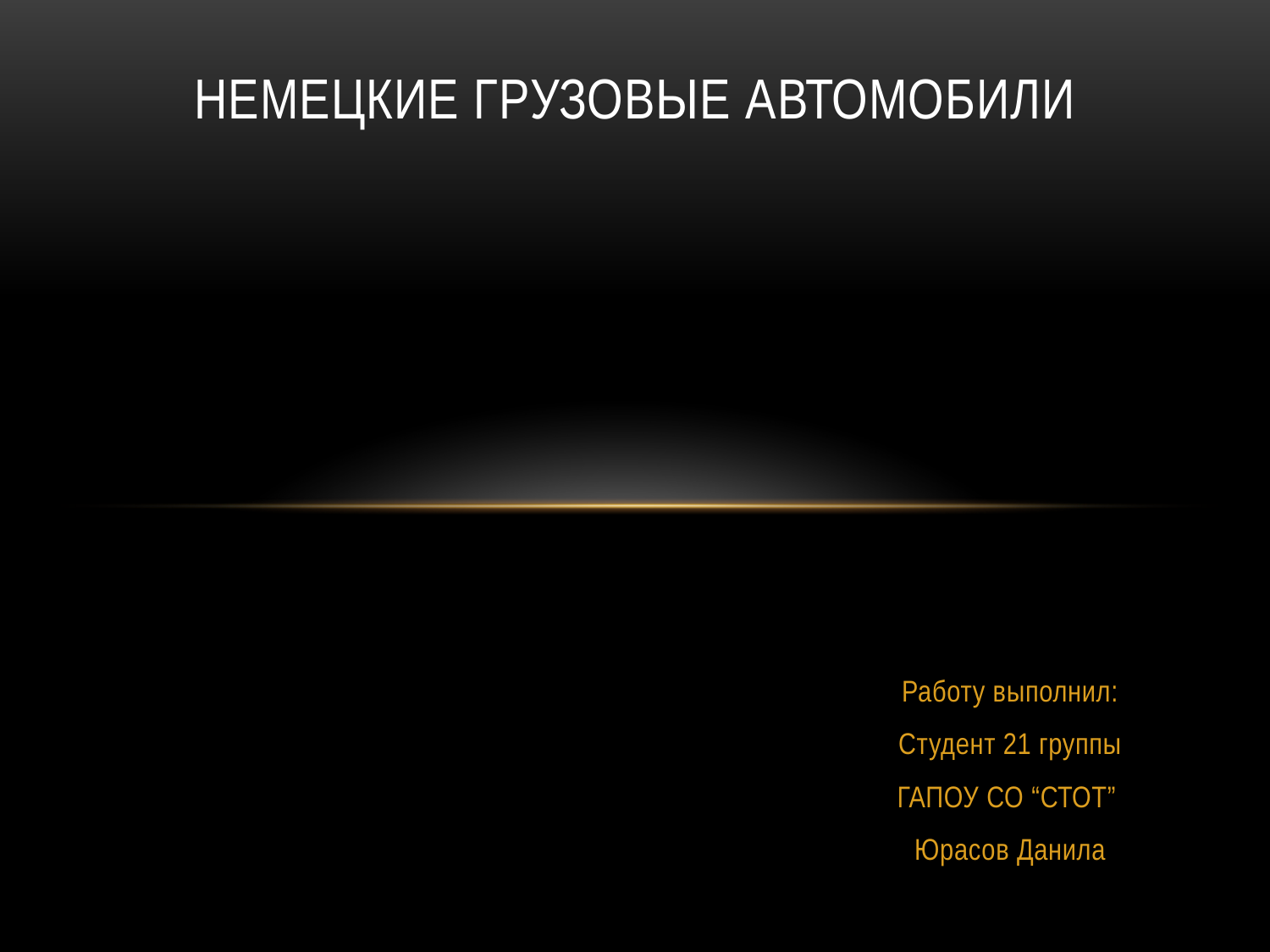

# Немецкие грузовые автомобили
Работу выполнил:
Студент 21 группы
ГАПОУ СО “СТОТ”
Юрасов Данила